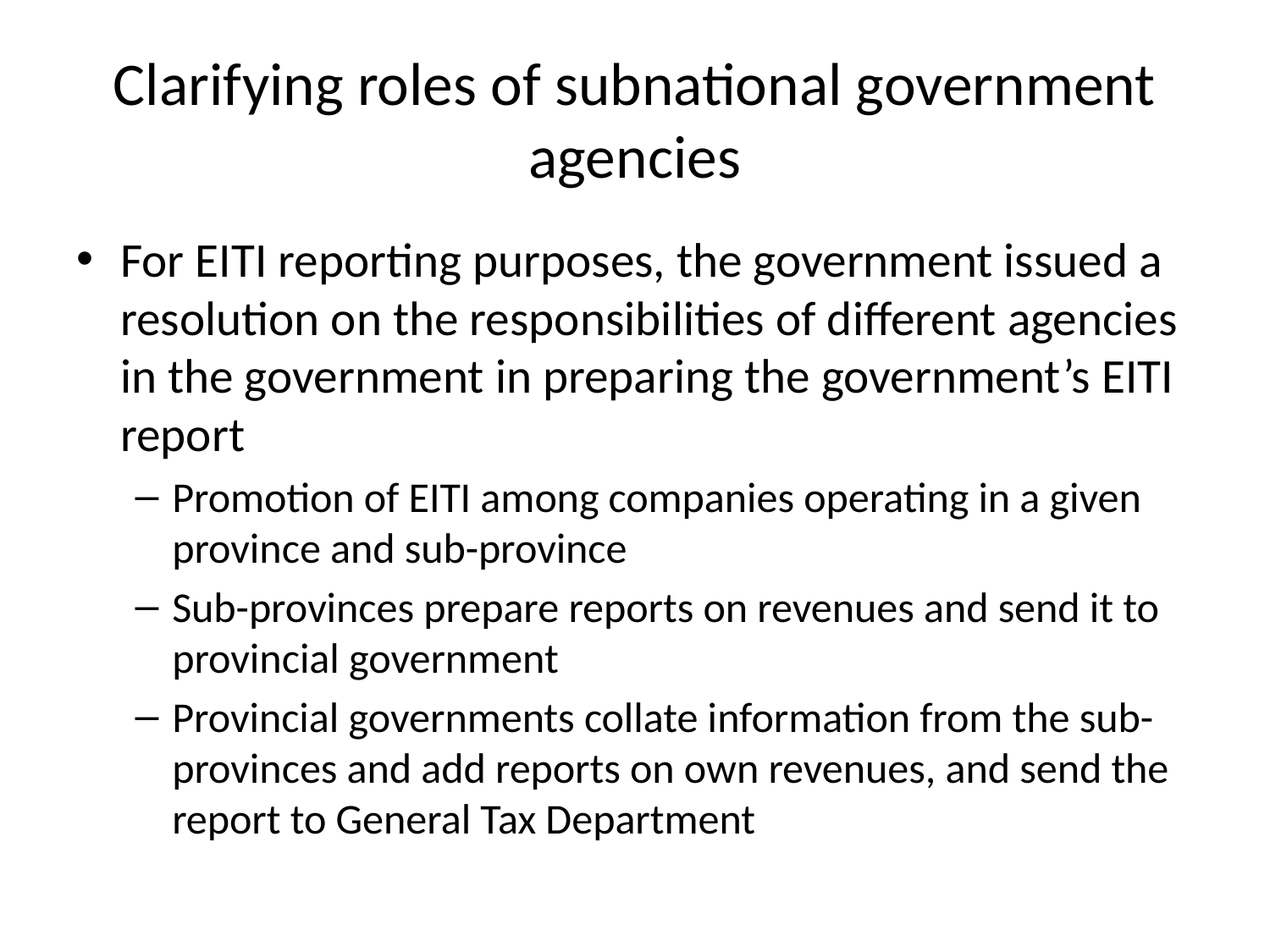

# Clarifying roles of subnational government agencies
For EITI reporting purposes, the government issued a resolution on the responsibilities of different agencies in the government in preparing the government’s EITI report
Promotion of EITI among companies operating in a given province and sub-province
Sub-provinces prepare reports on revenues and send it to provincial government
Provincial governments collate information from the sub-provinces and add reports on own revenues, and send the report to General Tax Department